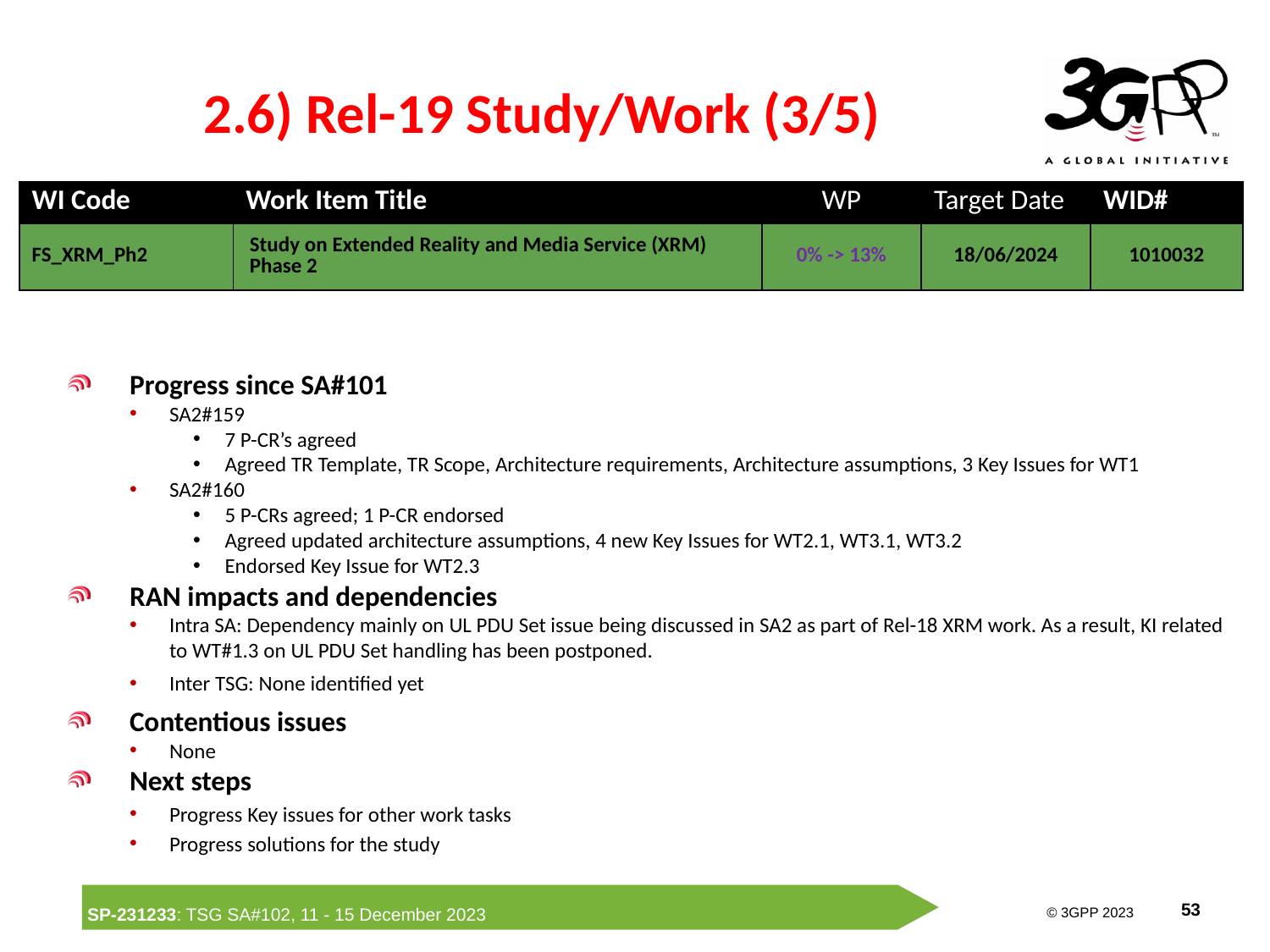

# 2.6) Rel-19 Study/Work (3/5)
| WI Code | Work Item Title | WP | Target Date | WID# |
| --- | --- | --- | --- | --- |
| FS\_XRM\_Ph2 | Study on Extended Reality and Media Service (XRM) Phase 2 | 0% -> 13% | 18/06/2024 | 1010032 |
Progress since SA#101
SA2#159
7 P-CR’s agreed
Agreed TR Template, TR Scope, Architecture requirements, Architecture assumptions, 3 Key Issues for WT1
SA2#160
5 P-CRs agreed; 1 P-CR endorsed
Agreed updated architecture assumptions, 4 new Key Issues for WT2.1, WT3.1, WT3.2
Endorsed Key Issue for WT2.3
RAN impacts and dependencies
Intra SA: Dependency mainly on UL PDU Set issue being discussed in SA2 as part of Rel-18 XRM work. As a result, KI related to WT#1.3 on UL PDU Set handling has been postponed.
Inter TSG: None identified yet
Contentious issues
None
Next steps
Progress Key issues for other work tasks
Progress solutions for the study